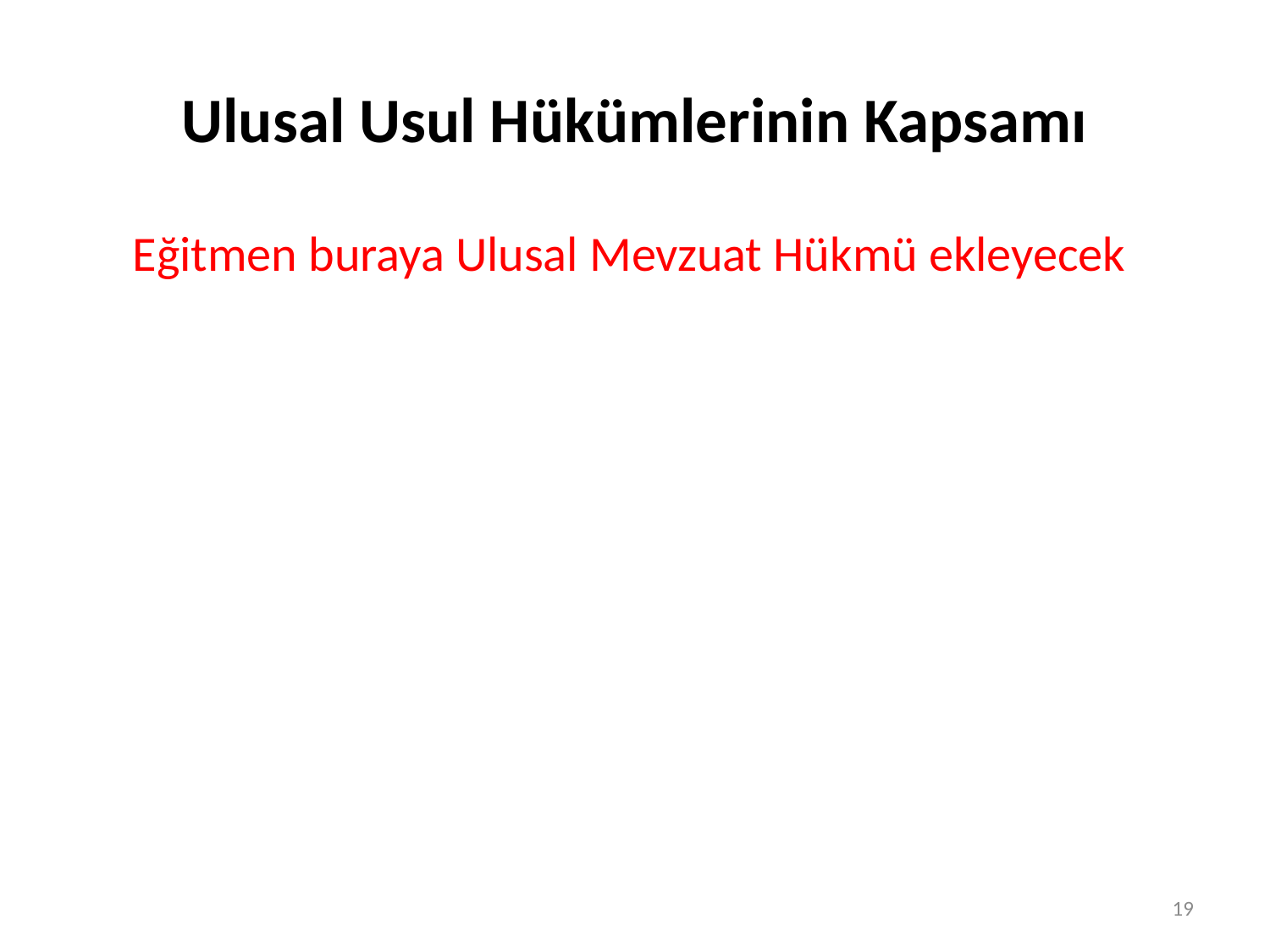

# Ulusal Usul Hükümlerinin Kapsamı
Eğitmen buraya Ulusal Mevzuat Hükmü ekleyecek
19